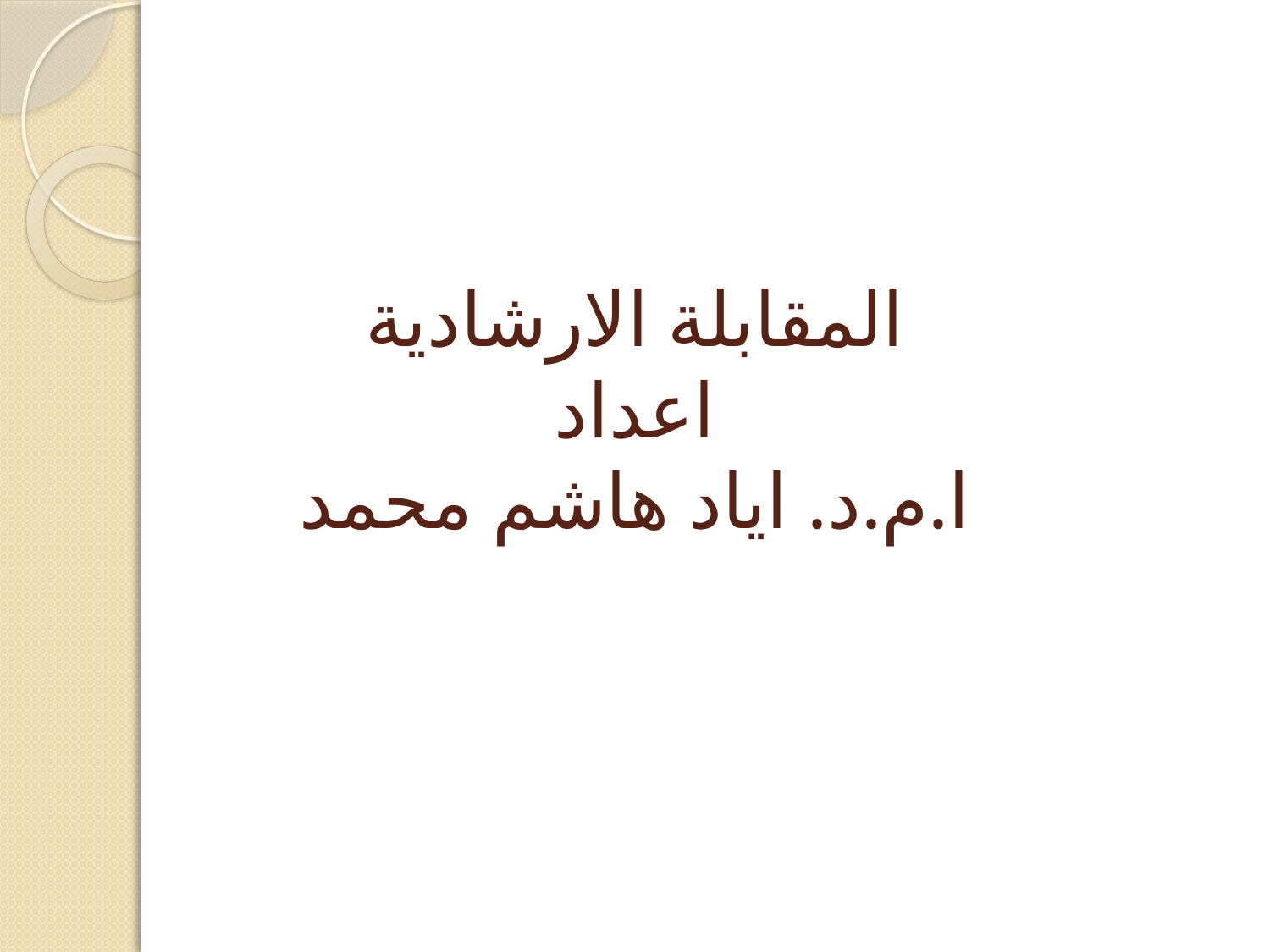

# المقابلة الارشادية اعداد ا.م.د. اياد هاشم محمد